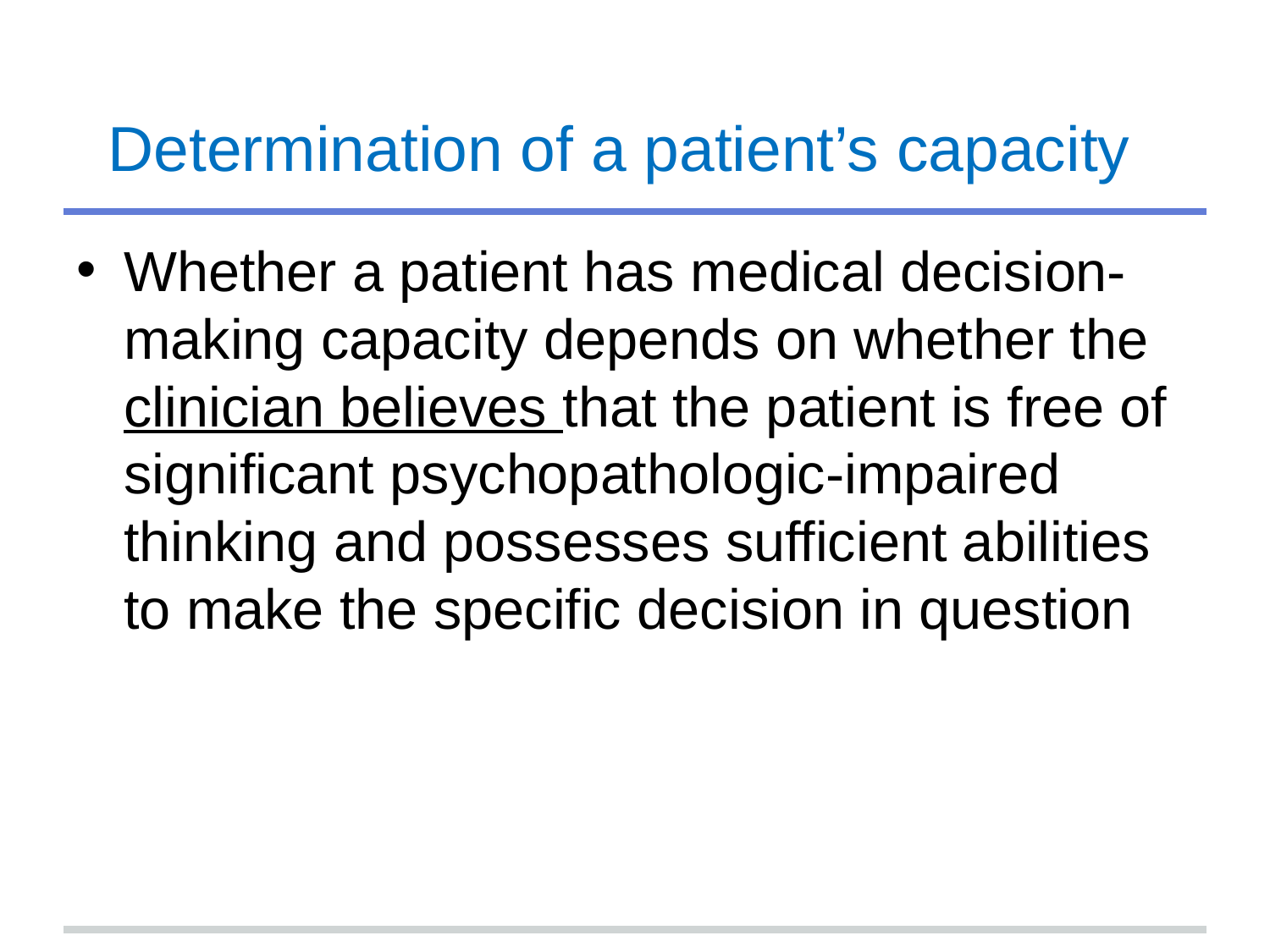

# Determination of a patient’s capacity
Whether a patient has medical decision-making capacity depends on whether the clinician believes that the patient is free of significant psychopathologic-impaired thinking and possesses sufficient abilities to make the specific decision in question